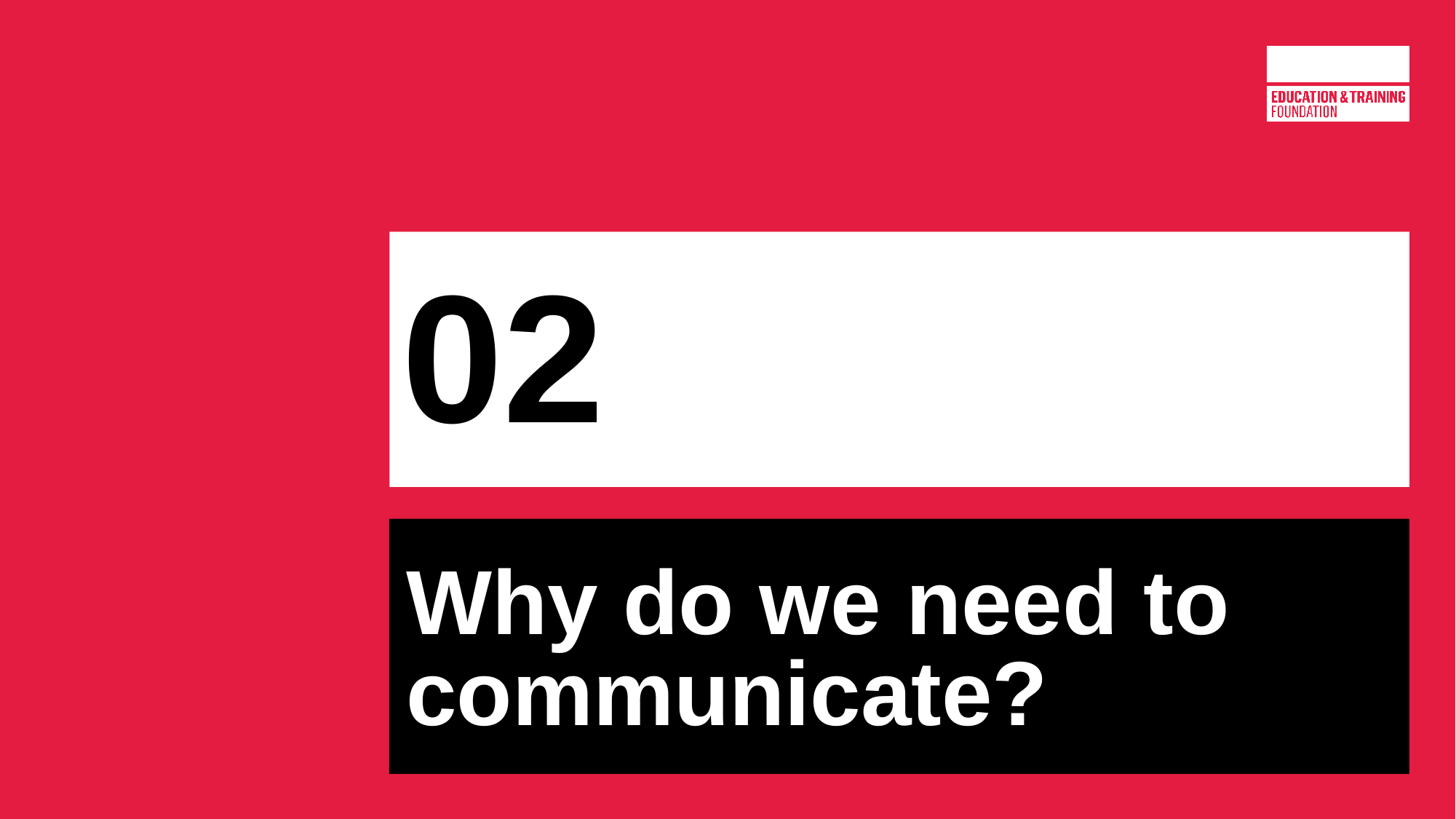

# 02
Why do we need to communicate?